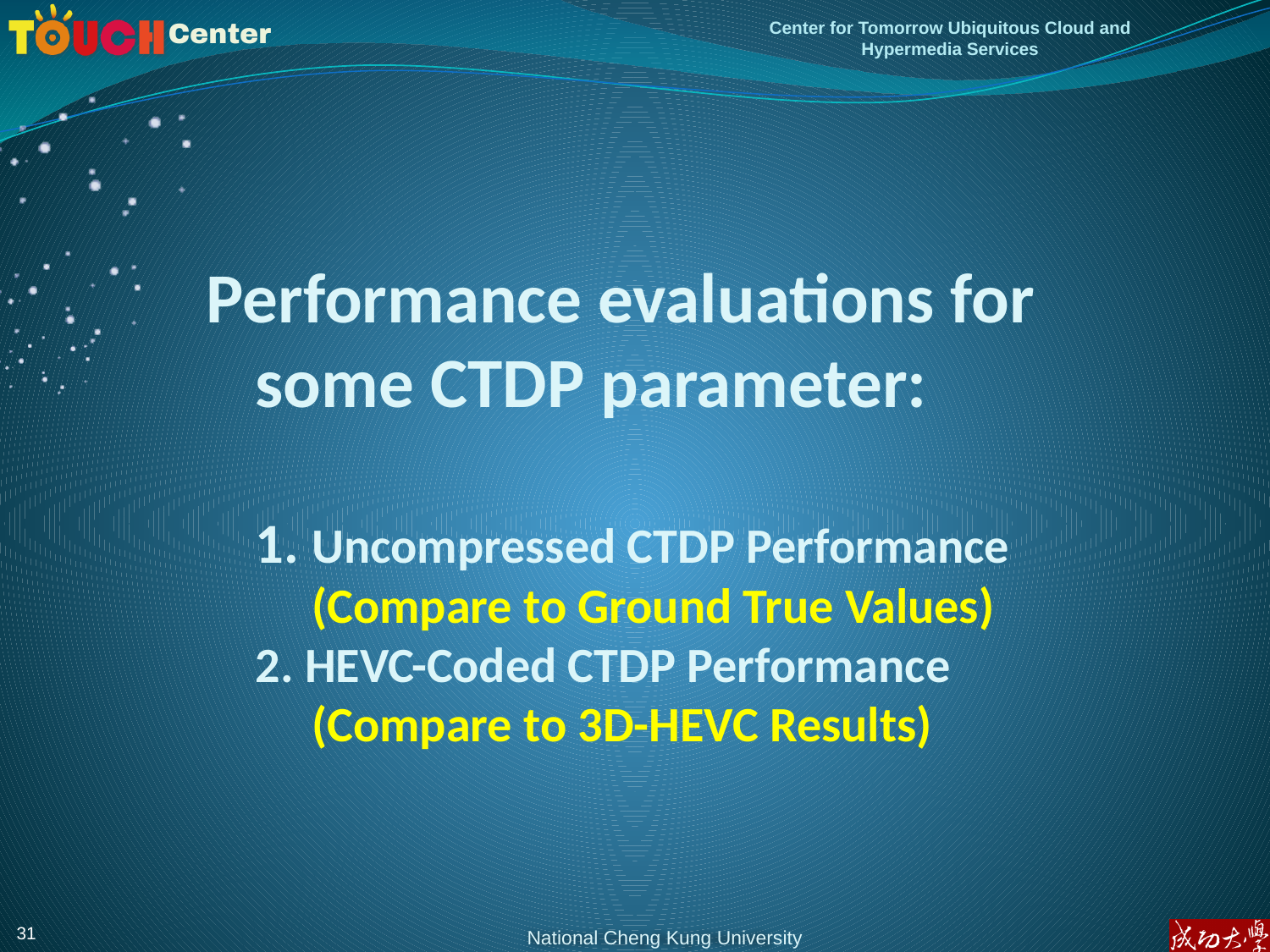

# Performance evaluations for some CTDP parameter: 1. Uncompressed CTDP Performance (Compare to Ground True Values) 2. HEVC-Coded CTDP Performance (Compare to 3D-HEVC Results)